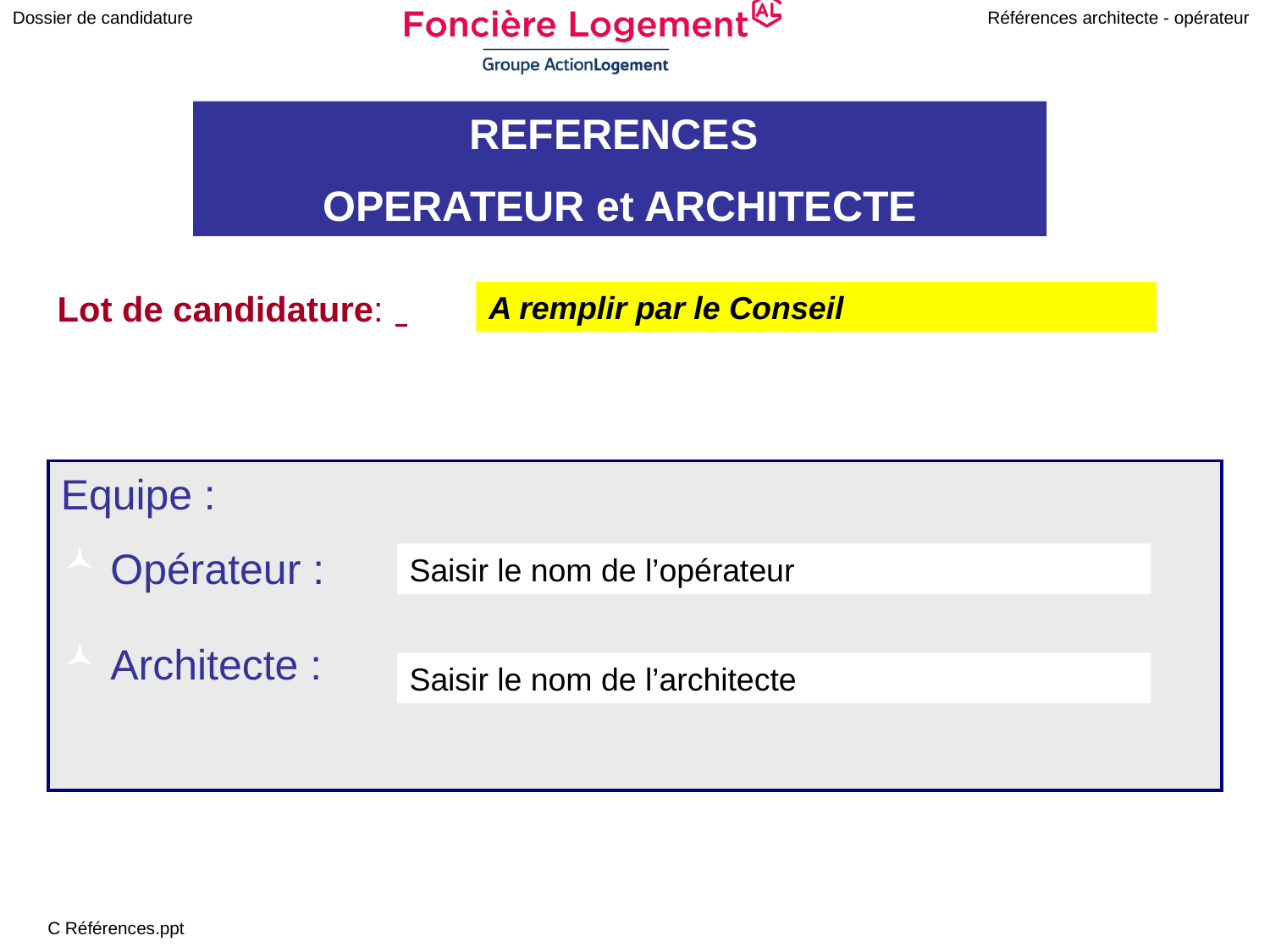

A remplir par le Conseil
Saisir le nom de l’opérateur
Saisir le nom de l’architecte